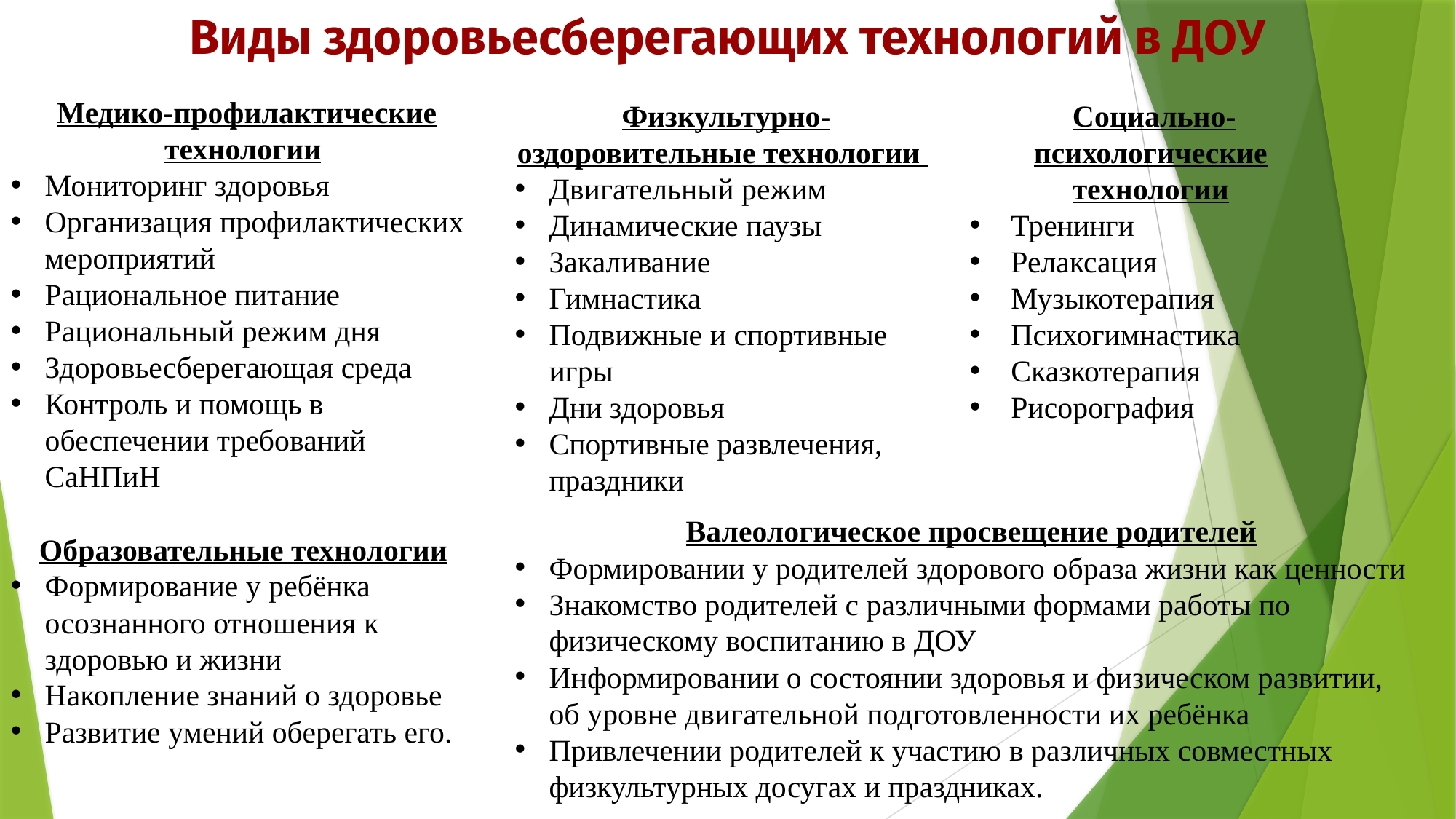

Виды здоровьесберегающих технологий в ДОУ
 Медико-профилактические технологии
Мониторинг здоровья
Организация профилактических  мероприятий
Рациональное питание
Рациональный режим дня
Здоровьесберегающая среда
Контроль и помощь в обеспечении требований СаНПиН
 Физкультурно-оздоровительные технологии
Двигательный режим
Динамические паузы
Закаливание
Гимнастика
Подвижные и спортивные игры
Дни здоровья
Спортивные развлечения, праздники
 Социально-психологические технологии
Тренинги
Релаксация
Музыкотерапия
Психогимнастика
Сказкотерапия
Рисорография
 Валеологическое просвещение родителей
Формировании у родителей здорового образа жизни как ценности
Знакомство родителей с различными формами работы по физическому воспитанию в ДОУ
Информировании о состоянии здоровья и физическом развитии, об уровне двигательной подготовленности их ребёнка
Привлечении родителей к участию в различных совместных физкультурных досугах и праздниках.
 Образовательные технологии
Формирование у ребёнка осознанного отношения к здоровью и жизни
Накопление знаний о здоровье
Развитие умений оберегать его.